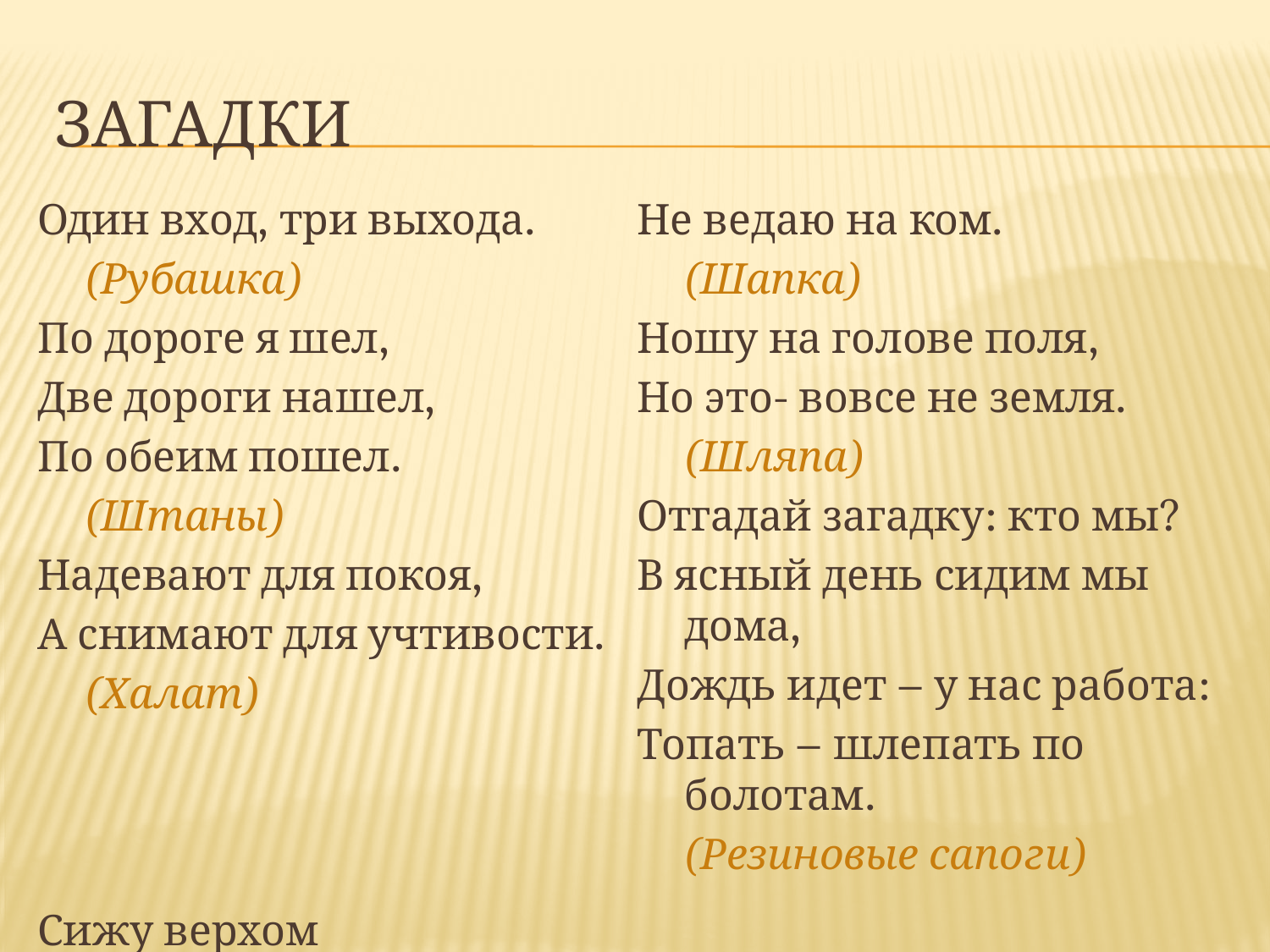

# Загадки
Один вход, три выхода.
	(Рубашка)
По дороге я шел,
Две дороги нашел,
По обеим пошел.
	(Штаны)
Надевают для покоя,
А снимают для учтивости.
	(Халат)

Сижу верхом
Не ведаю на ком.
	(Шапка)
Ношу на голове поля,
Но это- вовсе не земля.
	(Шляпа)
Отгадай загадку: кто мы?
В ясный день сидим мы дома,
Дождь идет – у нас работа:
Топать – шлепать по болотам.
 	(Резиновые сапоги)